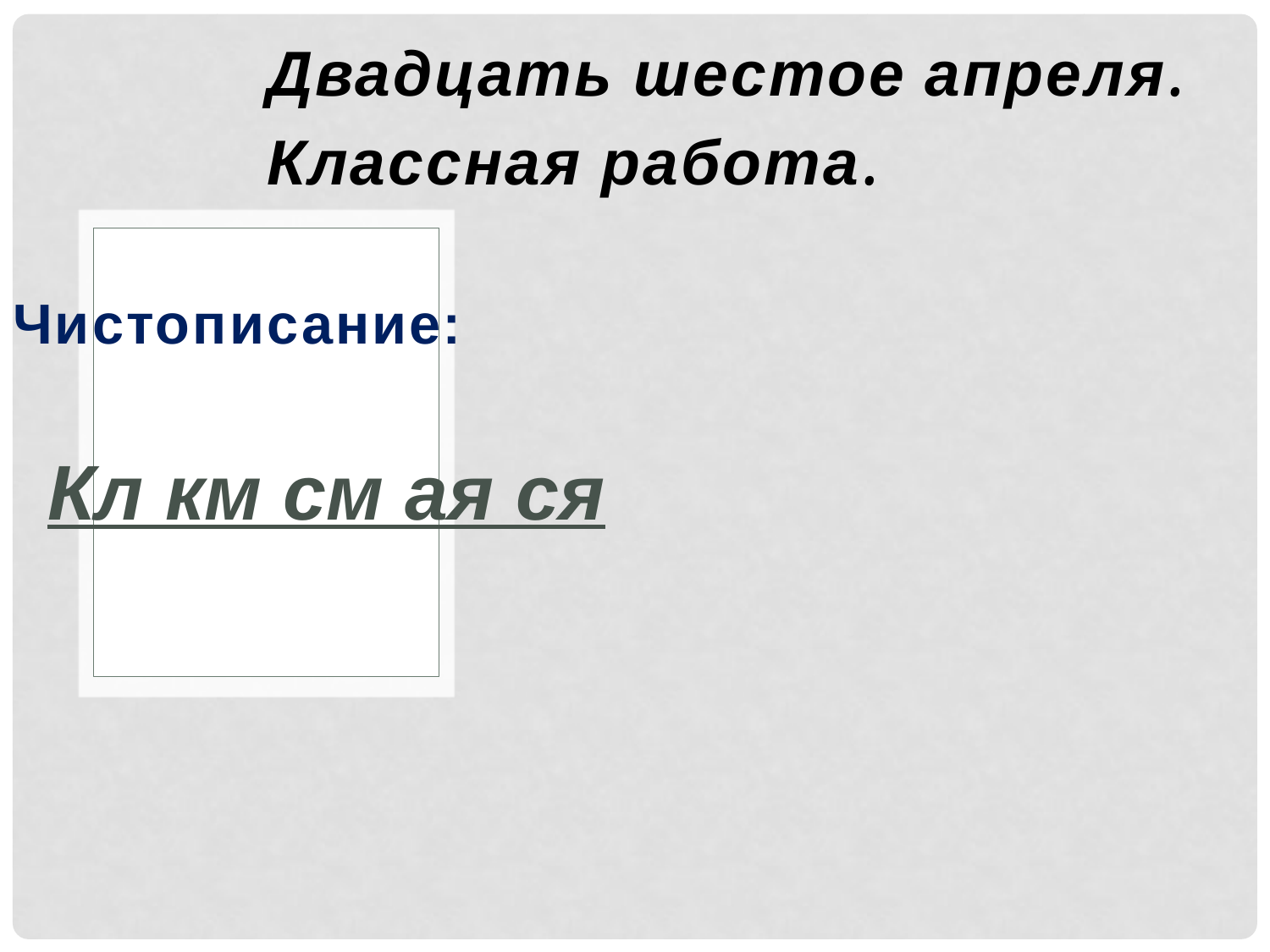

Двадцать шестое апреля.
		Классная работа.

Чистописание:

#

Кл км см ая ся